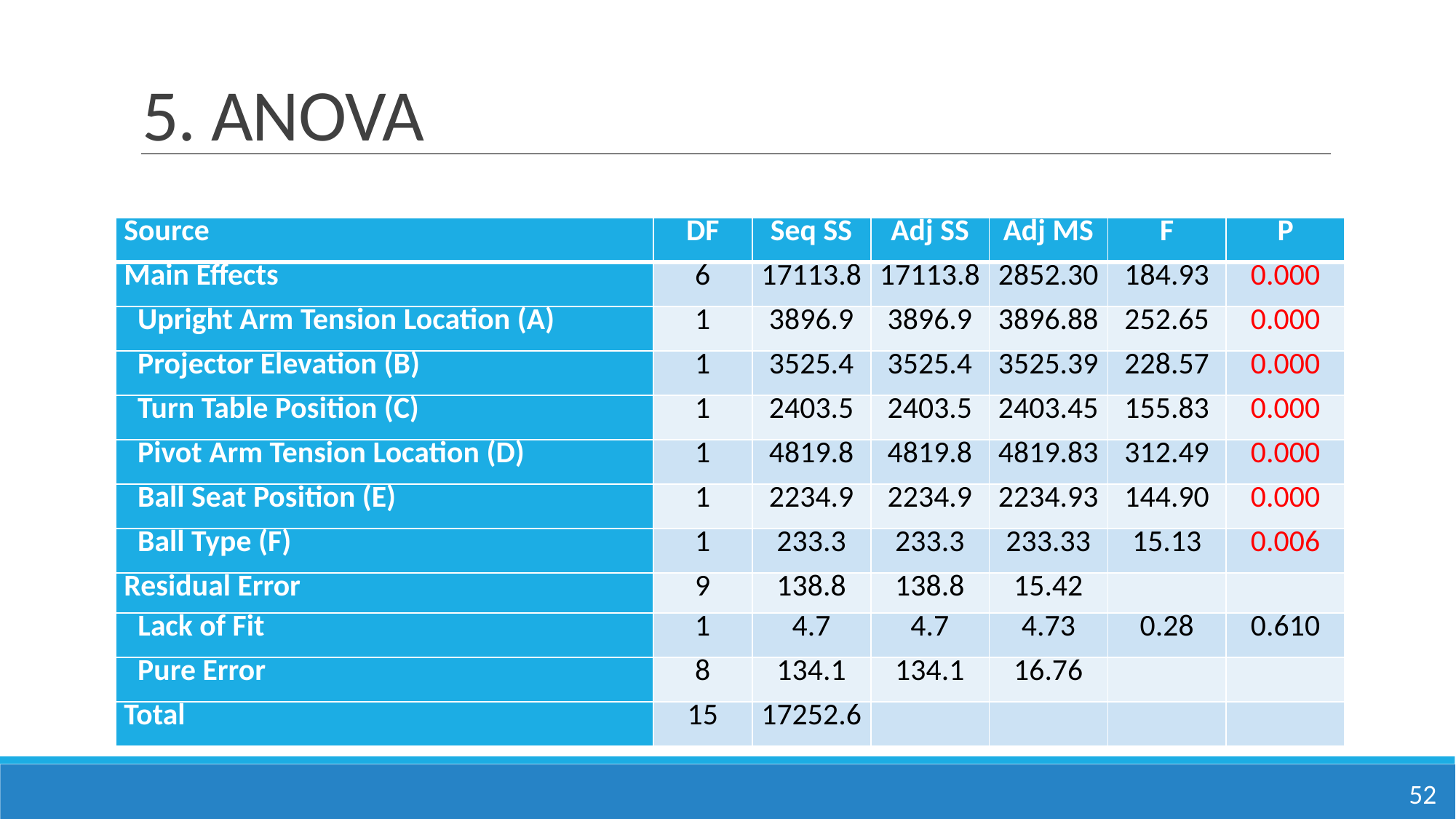

# 5. ANOVA
| Source | DF | Seq SS | Adj SS | Adj MS | F | P |
| --- | --- | --- | --- | --- | --- | --- |
| Main Effects | 6 | 17113.8 | 17113.8 | 2852.30 | 184.93 | 0.000 |
| Upright Arm Tension Location (A) | 1 | 3896.9 | 3896.9 | 3896.88 | 252.65 | 0.000 |
| Projector Elevation (B) | 1 | 3525.4 | 3525.4 | 3525.39 | 228.57 | 0.000 |
| Turn Table Position (C) | 1 | 2403.5 | 2403.5 | 2403.45 | 155.83 | 0.000 |
| Pivot Arm Tension Location (D) | 1 | 4819.8 | 4819.8 | 4819.83 | 312.49 | 0.000 |
| Ball Seat Position (E) | 1 | 2234.9 | 2234.9 | 2234.93 | 144.90 | 0.000 |
| Ball Type (F) | 1 | 233.3 | 233.3 | 233.33 | 15.13 | 0.006 |
| Residual Error | 9 | 138.8 | 138.8 | 15.42 |  |  |
| Lack of Fit | 1 | 4.7 | 4.7 | 4.73 | 0.28 | 0.610 |
| Pure Error | 8 | 134.1 | 134.1 | 16.76 |  |  |
| Total | 15 | 17252.6 |  |  |  |  |
52